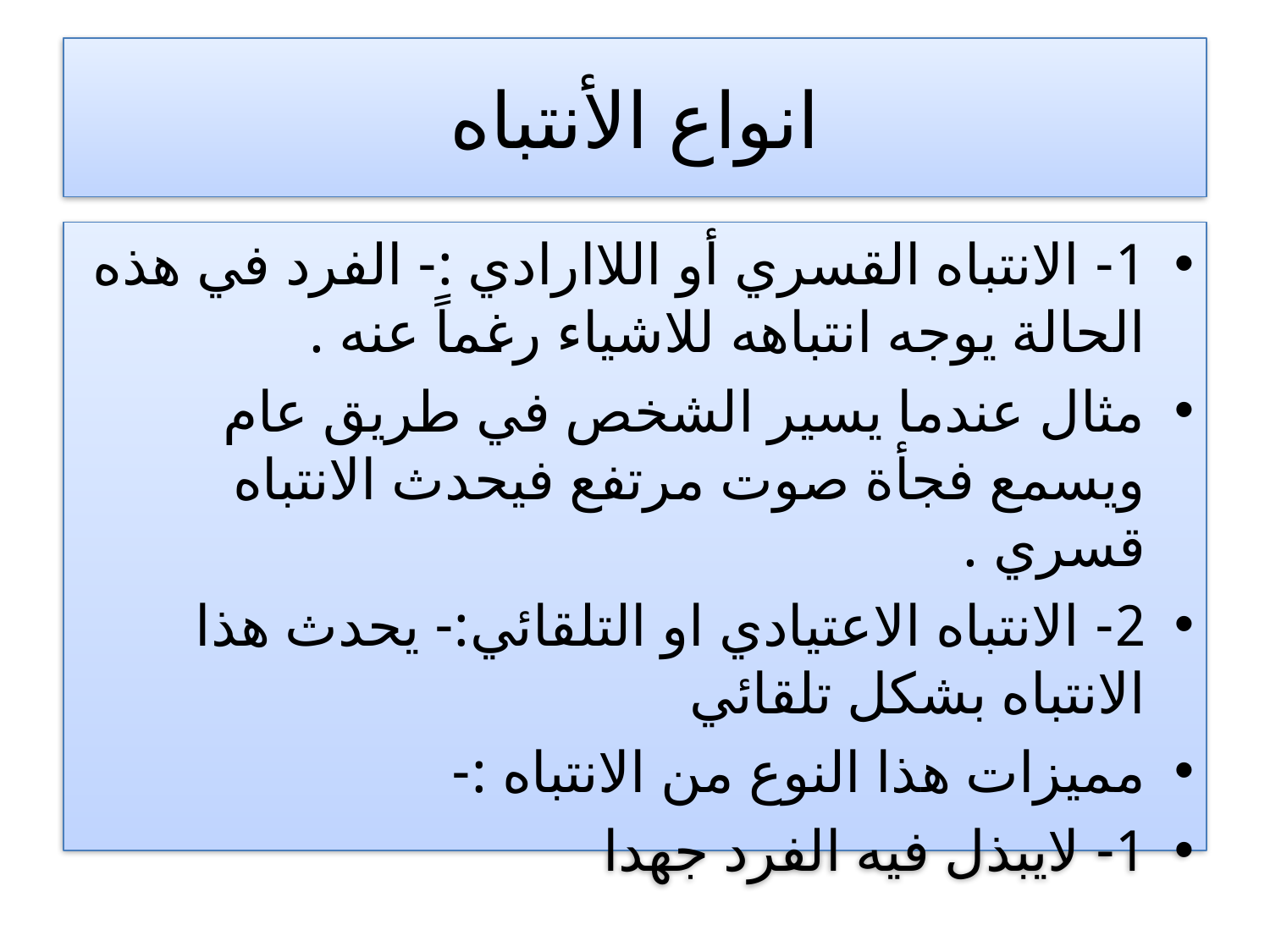

# انواع الأنتباه
1- الانتباه القسري أو اللاارادي :- الفرد في هذه الحالة يوجه انتباهه للاشياء رغماً عنه .
مثال عندما يسير الشخص في طريق عام ويسمع فجأة صوت مرتفع فيحدث الانتباه قسري .
2- الانتباه الاعتيادي او التلقائي:- يحدث هذا الانتباه بشكل تلقائي
مميزات هذا النوع من الانتباه :-
1- لايبذل فيه الفرد جهدا